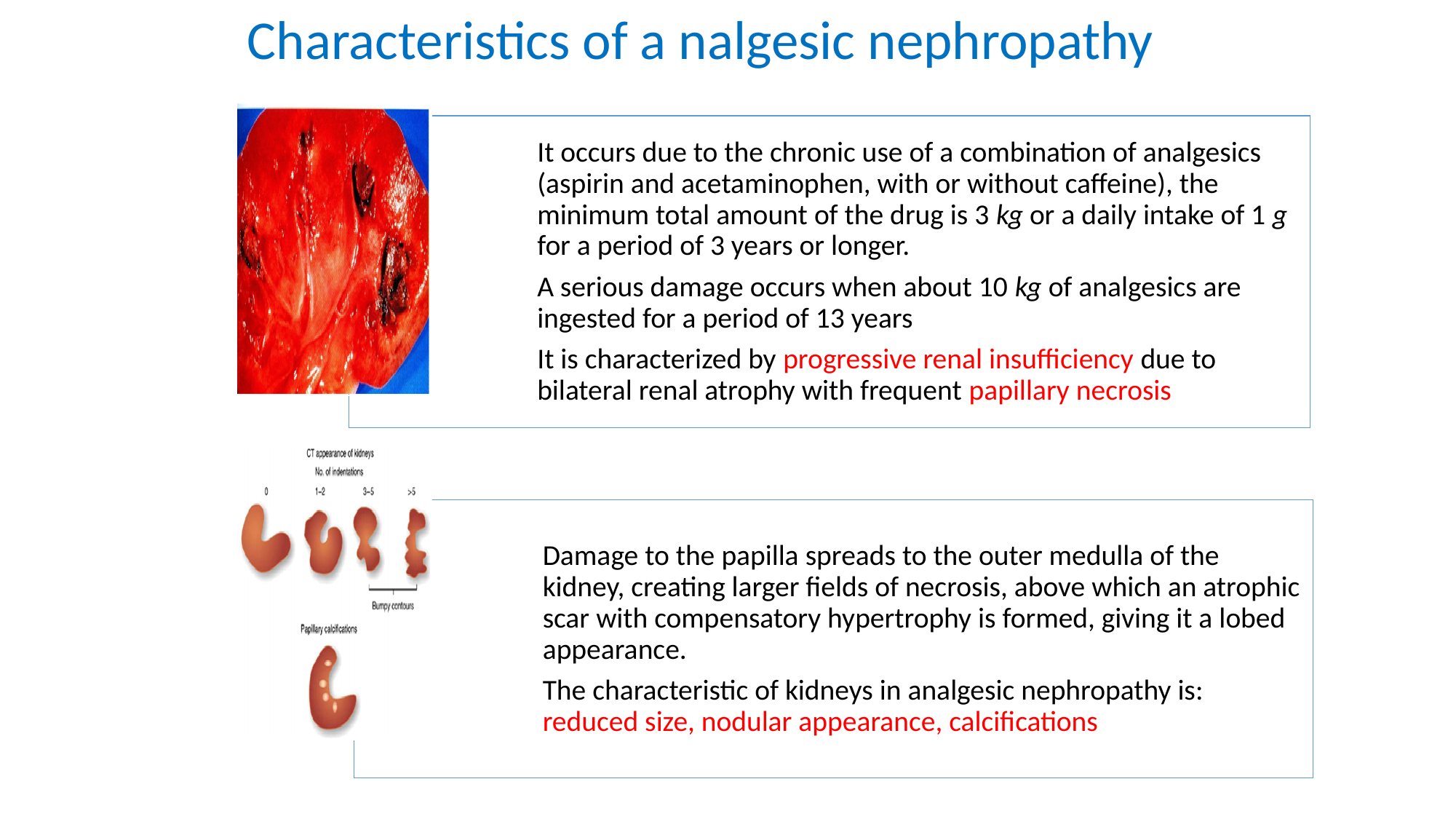

# Characteristics of a nalgesic nephropathy
It occurs due to the chronic use of a combination of analgesics (aspirin and acetaminophen, with or without caffeine), the minimum total amount of the drug is 3 kg or a daily intake of 1 g for a period of 3 years or longer.
A serious damage occurs when about 10 kg of analgesics are ingested for a period of 13 years
It is characterized by progressive renal insufficiency due to bilateral renal atrophy with frequent papillary necrosis
Damage to the papilla spreads to the outer medulla of the kidney, creating larger fields of necrosis, above which an atrophic scar with compensatory hypertrophy is formed, giving it a lobed appearance.
The characteristic of kidneys in analgesic nephropathy is: reduced size, nodular appearance, calcifications